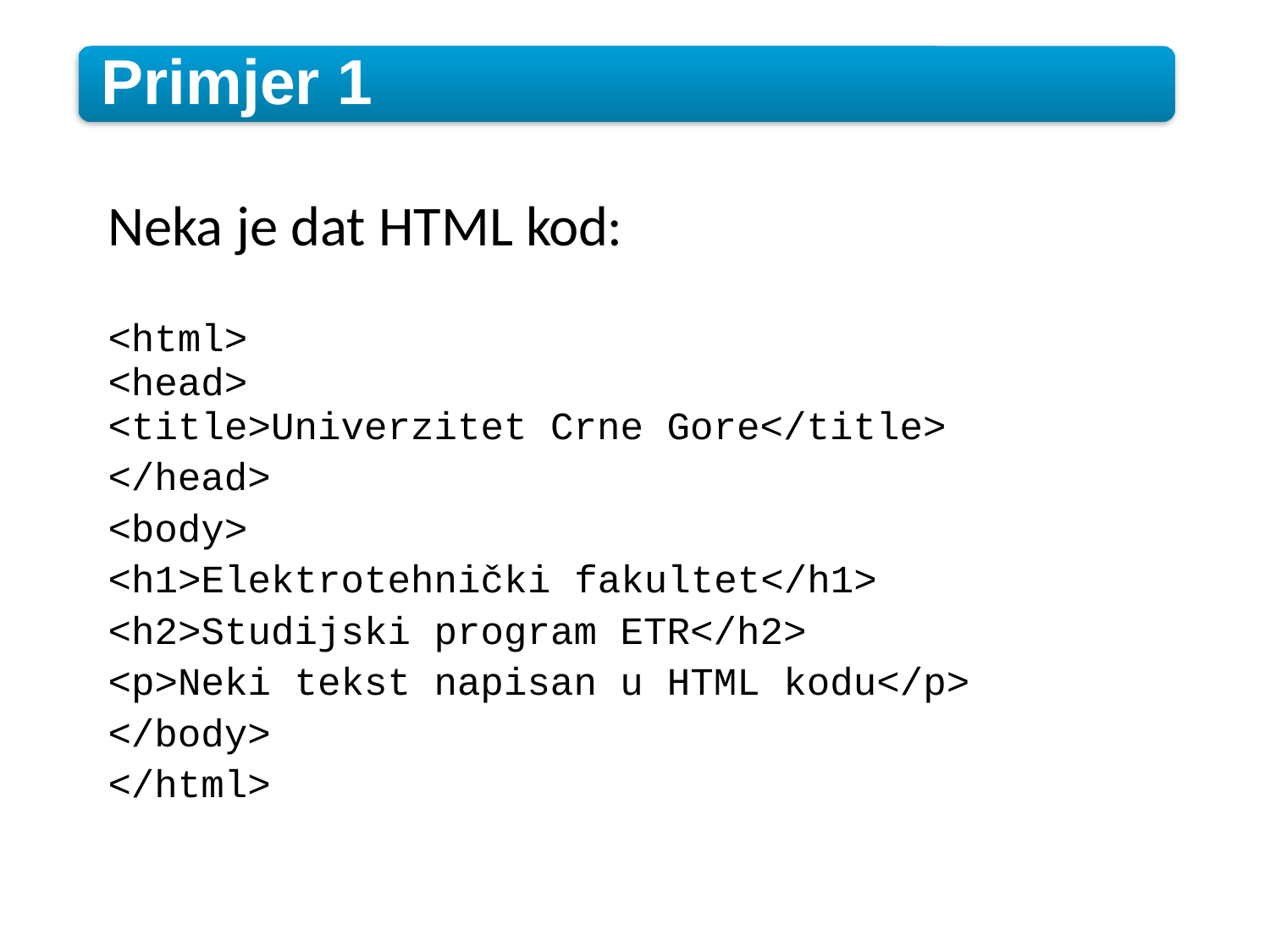

Primjer 1
Neka je dat HTML kod:
<html>
<head>
<title>Univerzitet Crne Gore</title>
</head>
<body>
<h1>Elektrotehnički fakultet</h1>
<h2>Studijski program ETR</h2>
<p>Neki tekst napisan u HTML kodu</p>
</body>
</html>